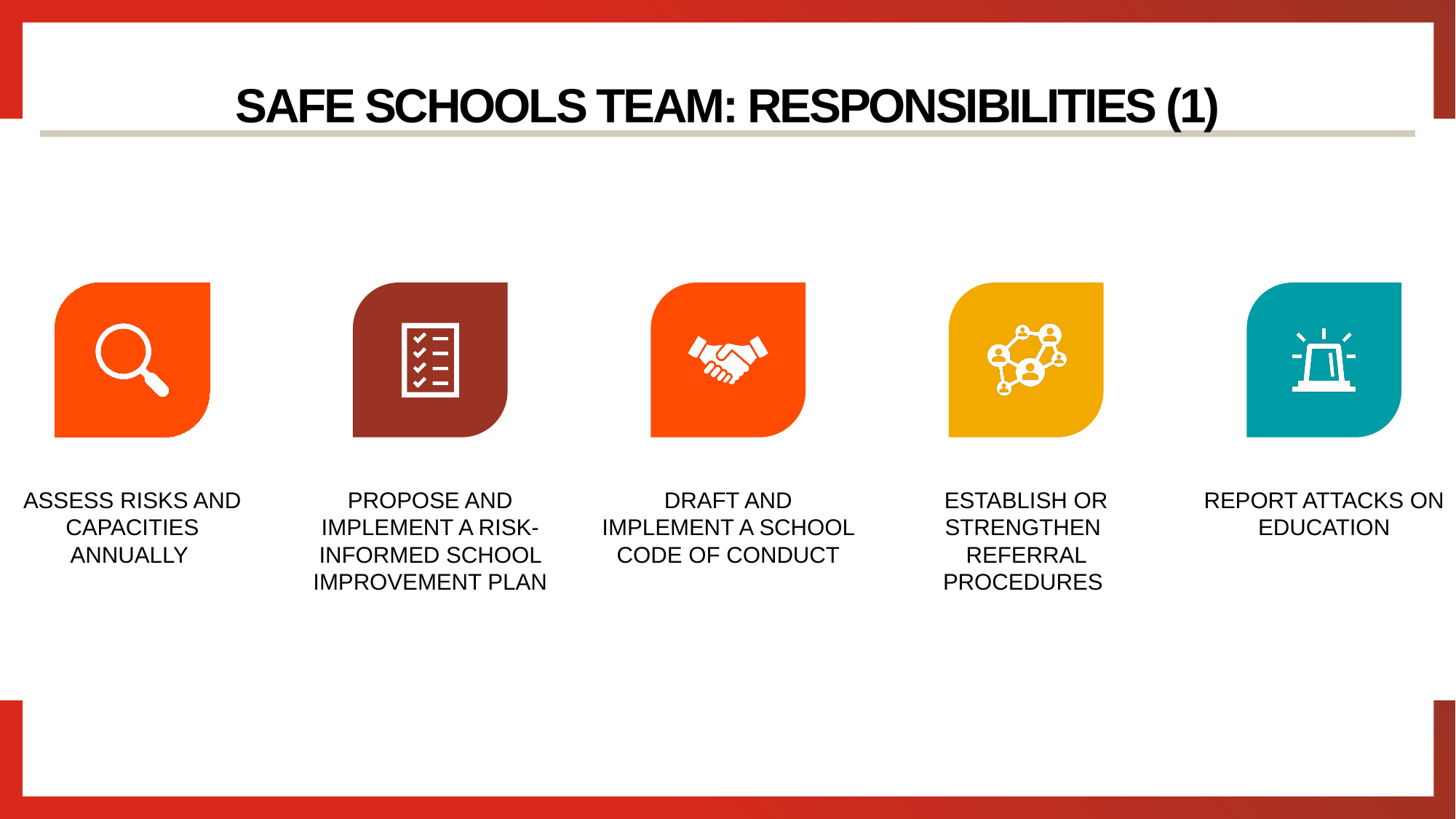

# Safe Schools Team: Responsibilities (1)
Assess risks and capacities annually
Propose and implement a Risk-informed school improvement plan
Draft and implement a school code of conduct
Establish or strengthen  referral procedures
Report attacks on education